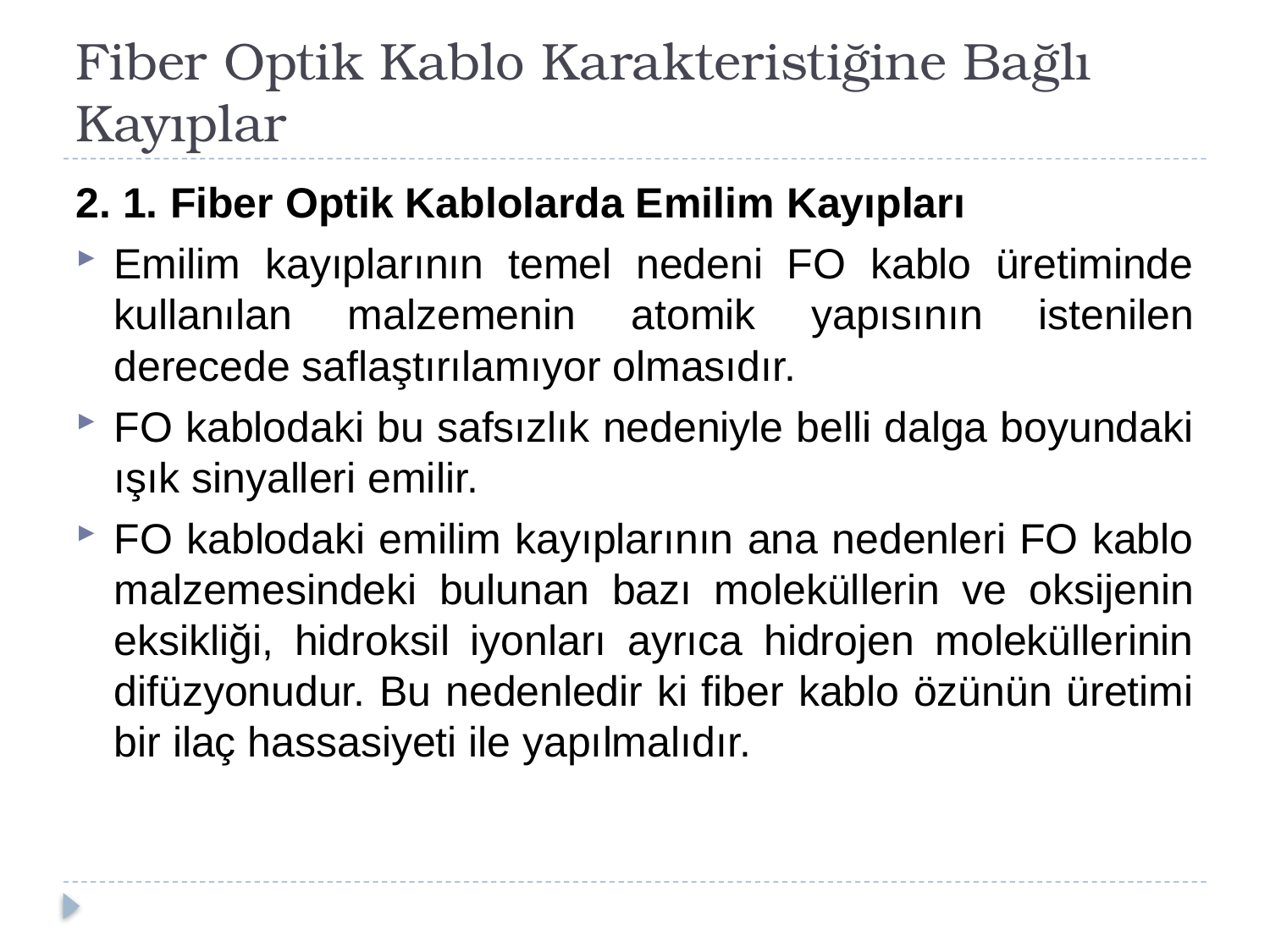

# Fiber Optik Kablo Karakteristiğine Bağlı Kayıplar
2. 1. Fiber Optik Kablolarda Emilim Kayıpları
Emilim kayıplarının temel nedeni FO kablo üretiminde kullanılan malzemenin atomik yapısının istenilen derecede saflaştırılamıyor olmasıdır.
FO kablodaki bu safsızlık nedeniyle belli dalga boyundaki ışık sinyalleri emilir.
FO kablodaki emilim kayıplarının ana nedenleri FO kablo malzemesindeki bulunan bazı moleküllerin ve oksijenin eksikliği, hidroksil iyonları ayrıca hidrojen moleküllerinin difüzyonudur. Bu nedenledir ki fiber kablo özünün üretimi bir ilaç hassasiyeti ile yapılmalıdır.